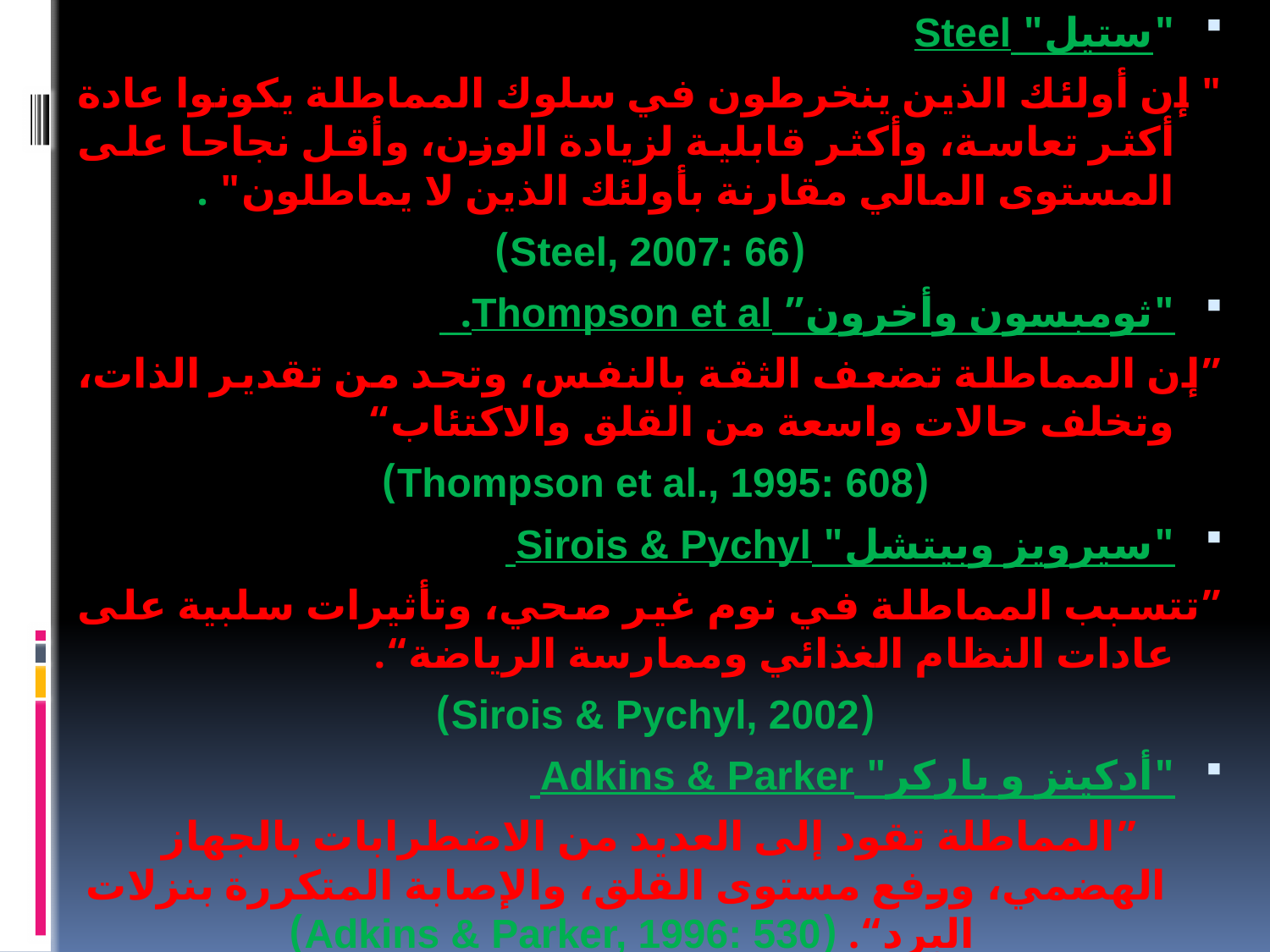

"ستيل" Steel
" إن أولئك الذين ينخرطون في سلوك المماطلة يكونوا عادة أكثر تعاسة، وأكثر قابلية لزيادة الوزن، وأقل نجاحا على المستوى المالي مقارنة بأولئك الذين لا يماطلون" .
(Steel, 2007: 66)
"ثومبسون وأخرون” Thompson et al.
”إن المماطلة تضعف الثقة بالنفس، وتحد من تقدير الذات، وتخلف حالات واسعة من القلق والاكتئاب“
(Thompson et al., 1995: 608)
"سيرويز وبيتشل" Sirois & Pychyl
”تتسبب المماطلة في نوم غير صحي، وتأثيرات سلبية على عادات النظام الغذائي وممارسة الرياضة“.
(Sirois & Pychyl, 2002)
"أدكينز و باركر" Adkins & Parker
”المماطلة تقود إلى العديد من الاضطرابات بالجهاز الهضمي، ورفع مستوى القلق، والإصابة المتكررة بنزلات البرد“. (Adkins & Parker, 1996: 530)